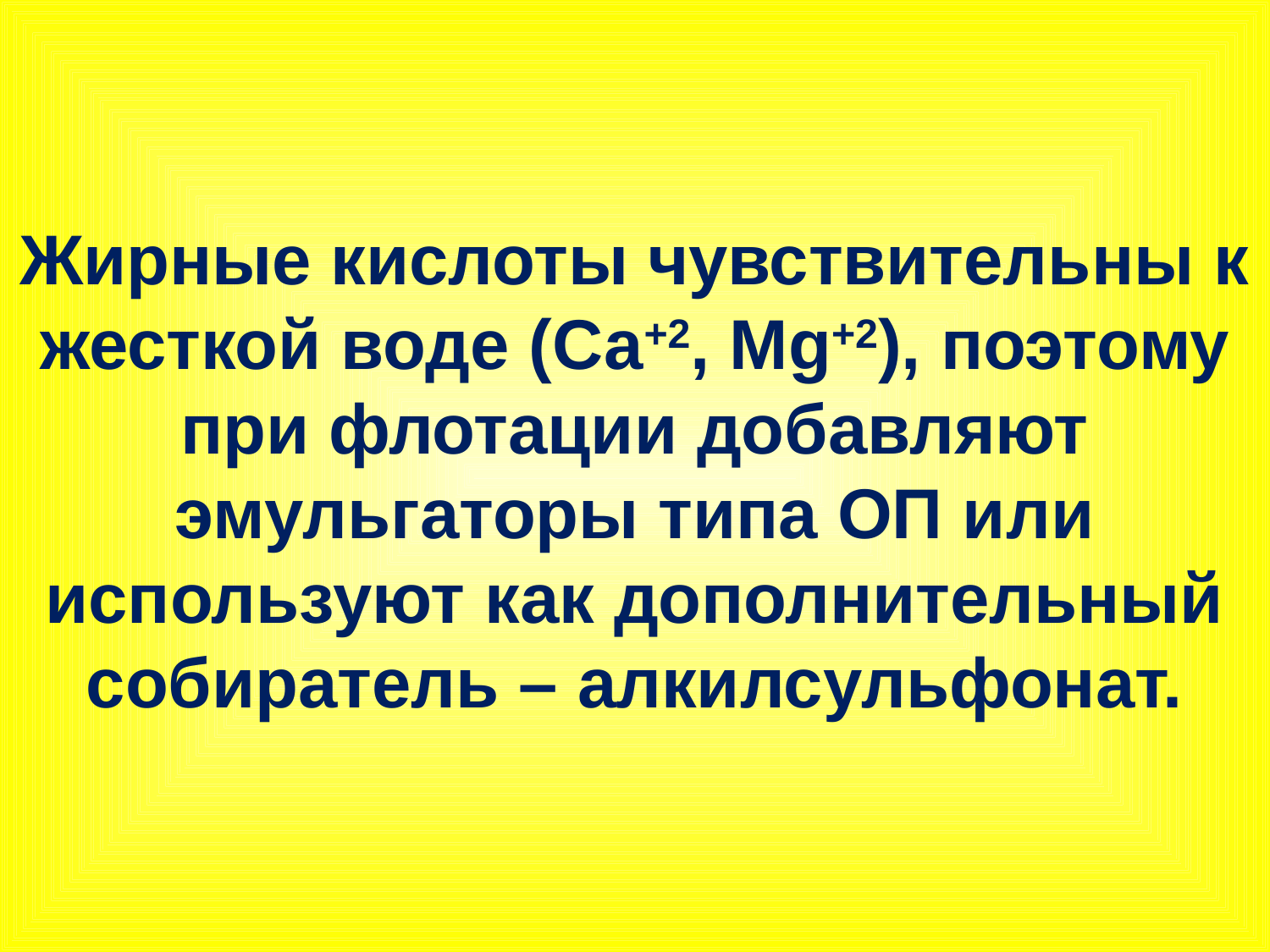

Жирные кислоты чувствительны к жесткой воде (Са+2, Мg+2), поэтому при флотации добавляют эмульгаторы типа ОП или используют как дополнительный собиратель – алкилсульфонат.